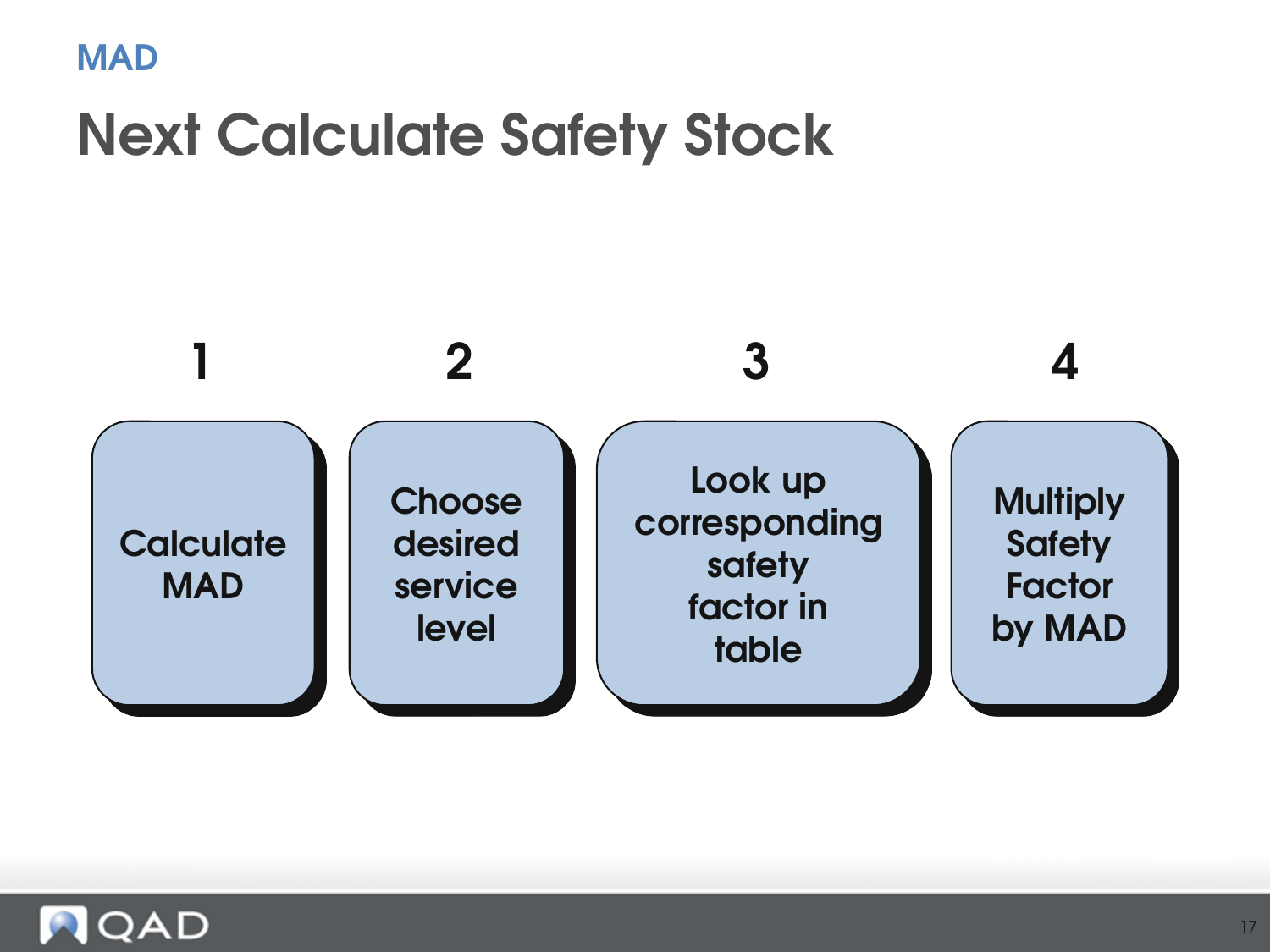

MAD
# Next Calculate Safety Stock
1
2
3
4
Calculate
MAD
Choose
desired
service
level
Look up
corresponding
safety
factor in
table
Multiply
Safety
Factor
by MAD
17